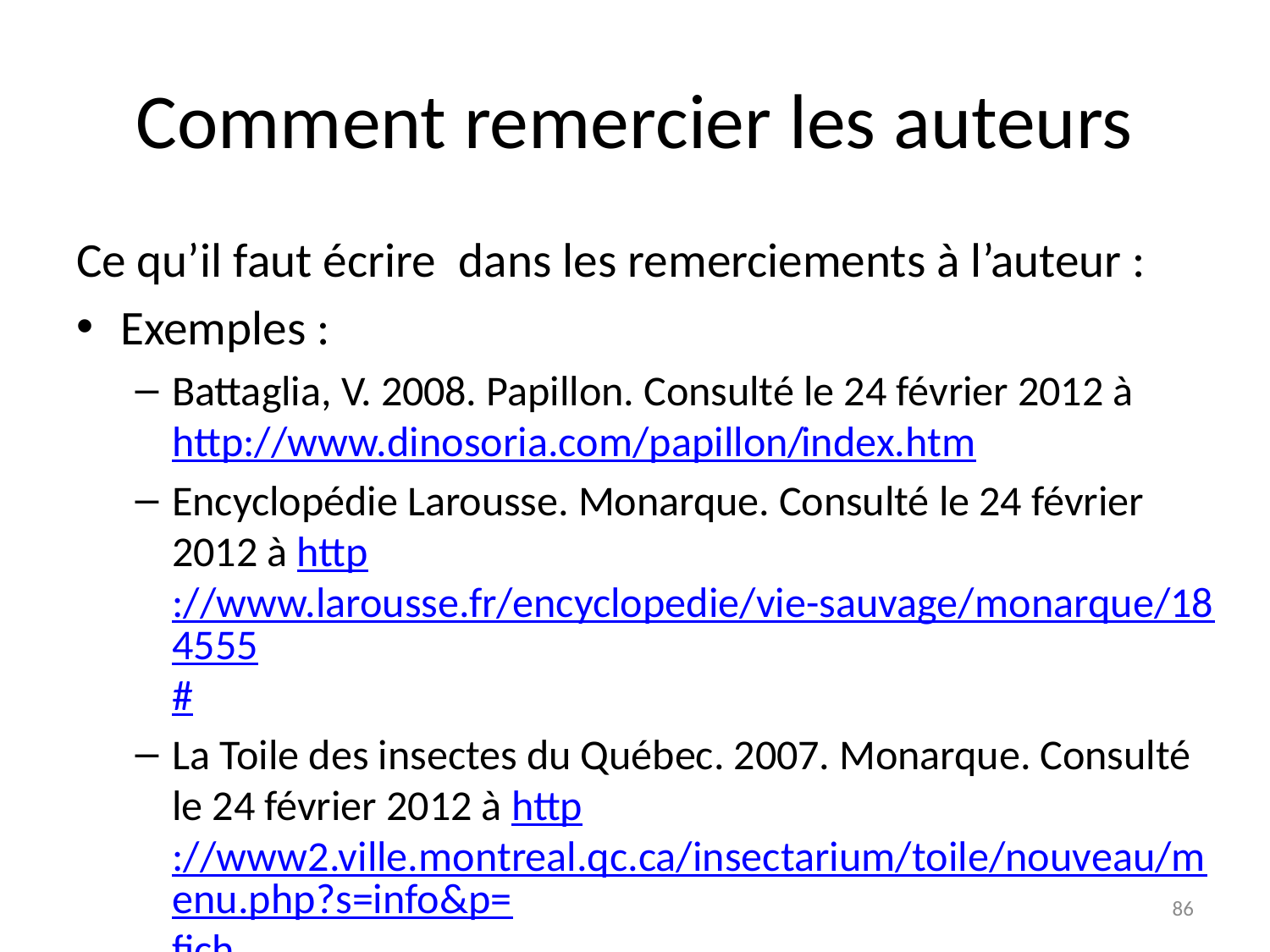

# Comment remercier les auteurs
Ce qu’il faut écrire  dans les remerciements à l’auteur :
Exemples :
Battaglia, V. 2008. Papillon. Consulté le 24 février 2012 à http://www.dinosoria.com/papillon/index.htm
Encyclopédie Larousse. Monarque. Consulté le 24 février 2012 à http://www.larousse.fr/encyclopedie/vie-sauvage/monarque/184555#
La Toile des insectes du Québec. 2007. Monarque. Consulté le 24 février 2012 à http://www2.ville.montreal.qc.ca/insectarium/toile/nouveau/menu.php?s=info&p=fich
86